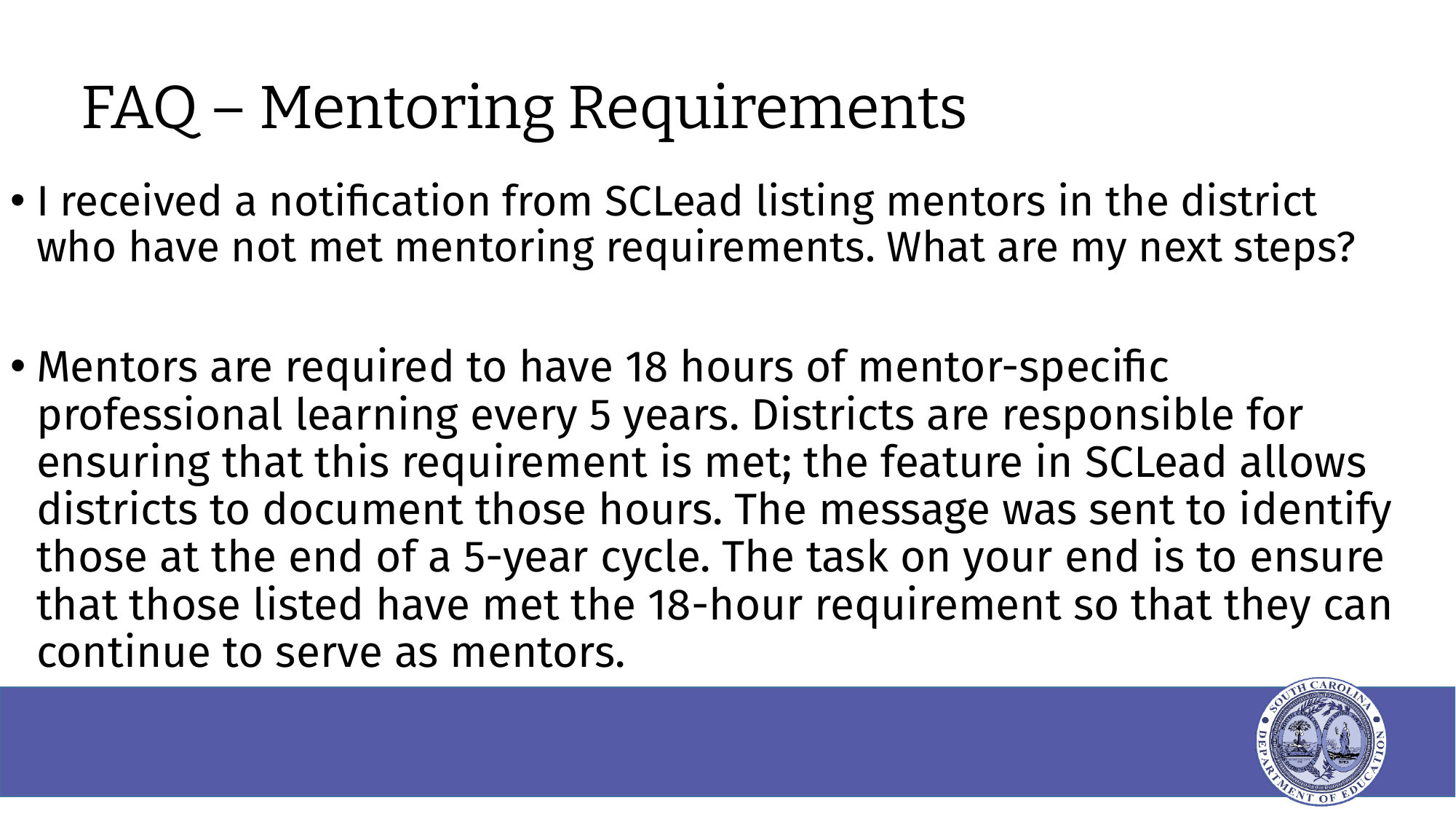

# FAQ – Mentoring Requirements
I received a notification from SCLead listing mentors in the district who have not met mentoring requirements. What are my next steps?

Mentors are required to have 18 hours of mentor-specific professional learning every 5 years. Districts are responsible for ensuring that this requirement is met; the feature in SCLead allows districts to document those hours. The message was sent to identify those at the end of a 5-year cycle. The task on your end is to ensure that those listed have met the 18-hour requirement so that they can continue to serve as mentors.